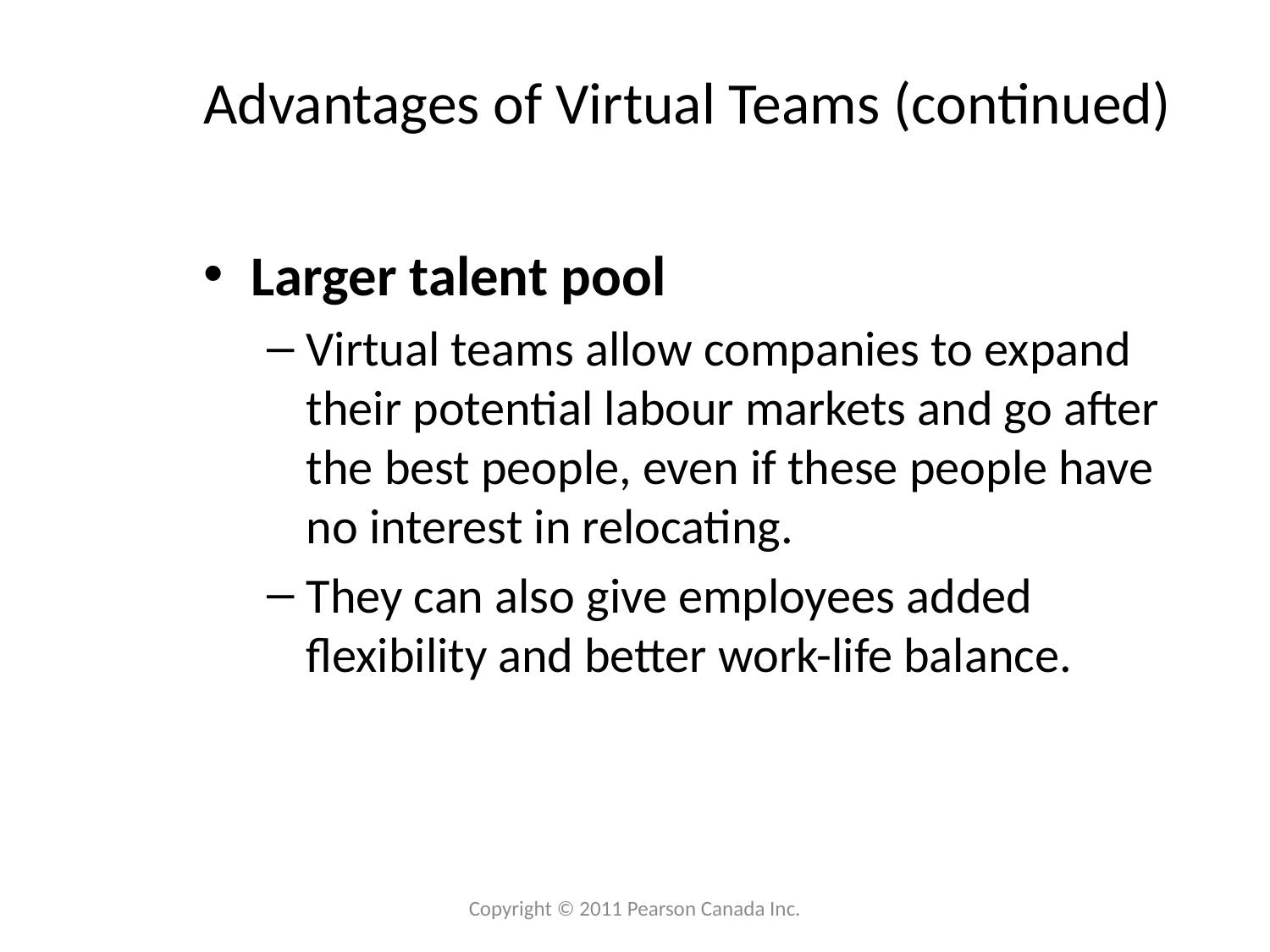

# Advantages of Virtual Teams (continued)
Larger talent pool
Virtual teams allow companies to expand their potential labour markets and go after the best people, even if these people have no interest in relocating.
They can also give employees added flexibility and better work-life balance.
Copyright © 2011 Pearson Canada Inc.